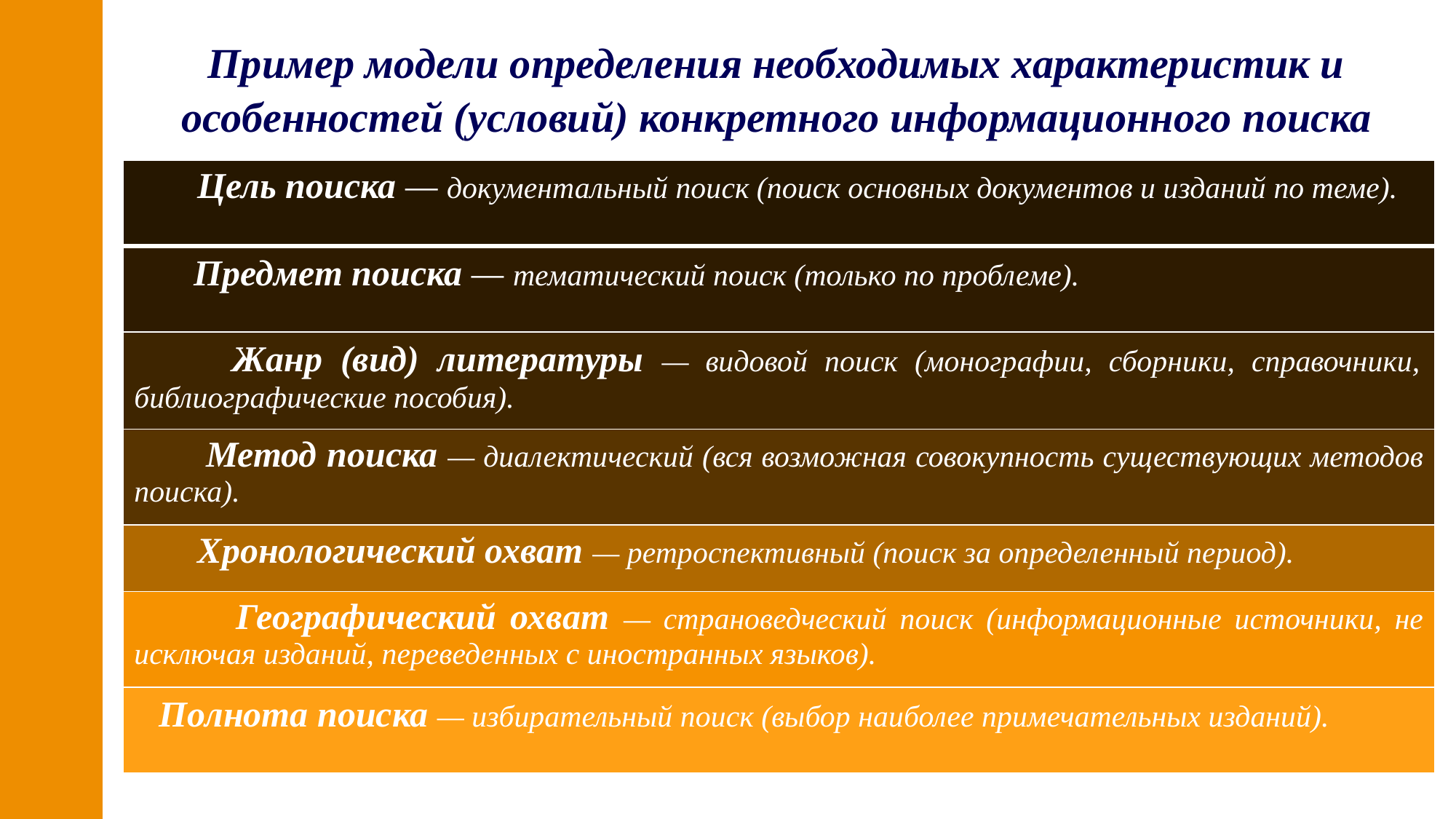

Пример модели определения необходимых характеристик и особенностей (условий) конкретного информационного поиска
| Цель поиска — документальный поиск (поиск основных документов и изданий по теме). |
| --- |
| Предмет поиска — тематический поиск (только по проблеме). |
| Жанр (вид) литературы — видовой поиск (монографии, сборники, справочники, библиографические пособия). |
| Метод поиска — диалектический (вся возможная совокупность существующих методов поиска). |
| Хронологический охват — ретроспективный (поиск за определенный период). |
| Географический охват — страноведческий поиск (информационные источники, не исключая изданий, переведенных с иностранных языков). |
| Полнота поиска — избирательный поиск (выбор наиболее примечательных изданий). |